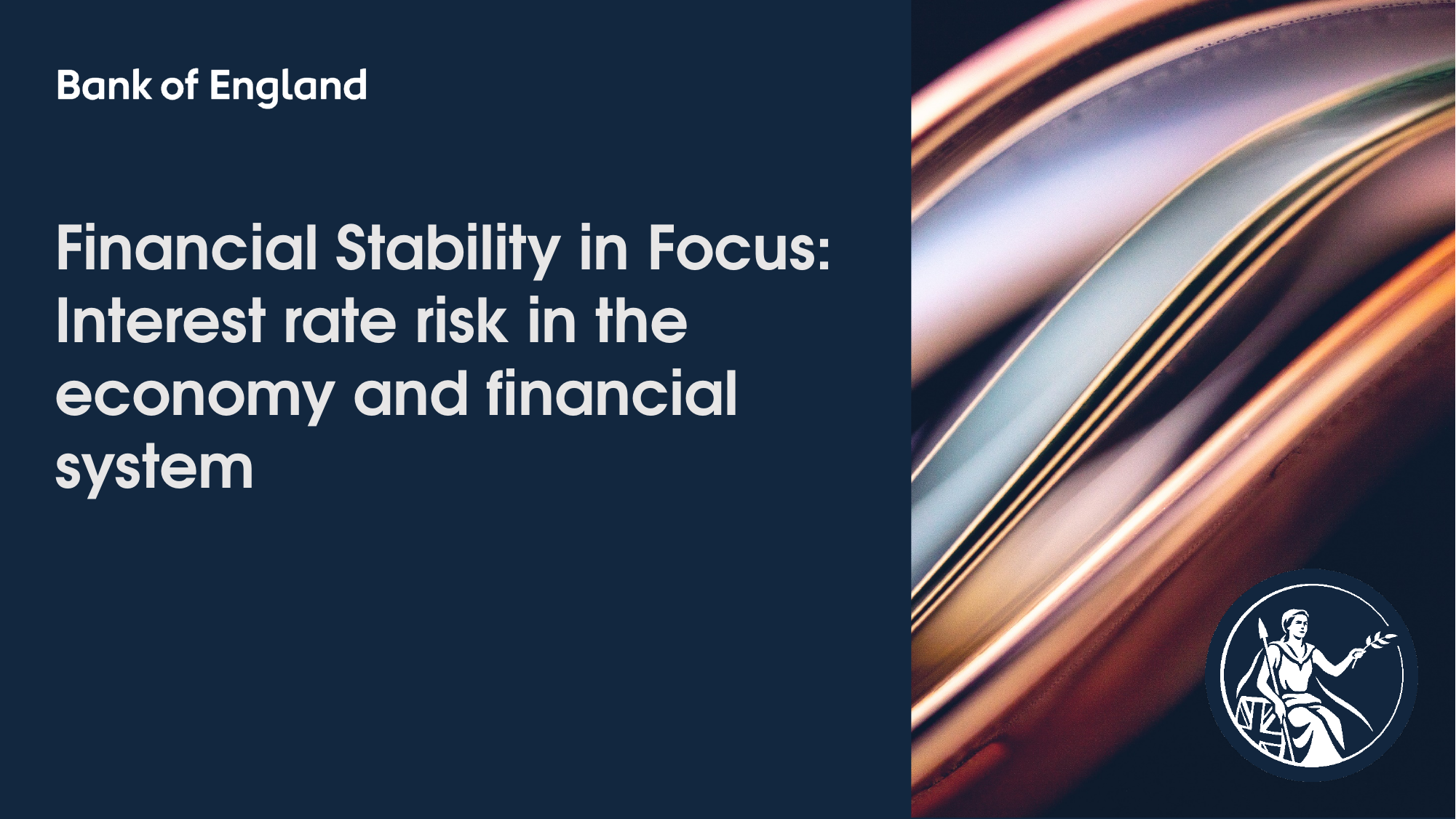

Financial Stability in Focus: Interest rate risk in the economy and financial system